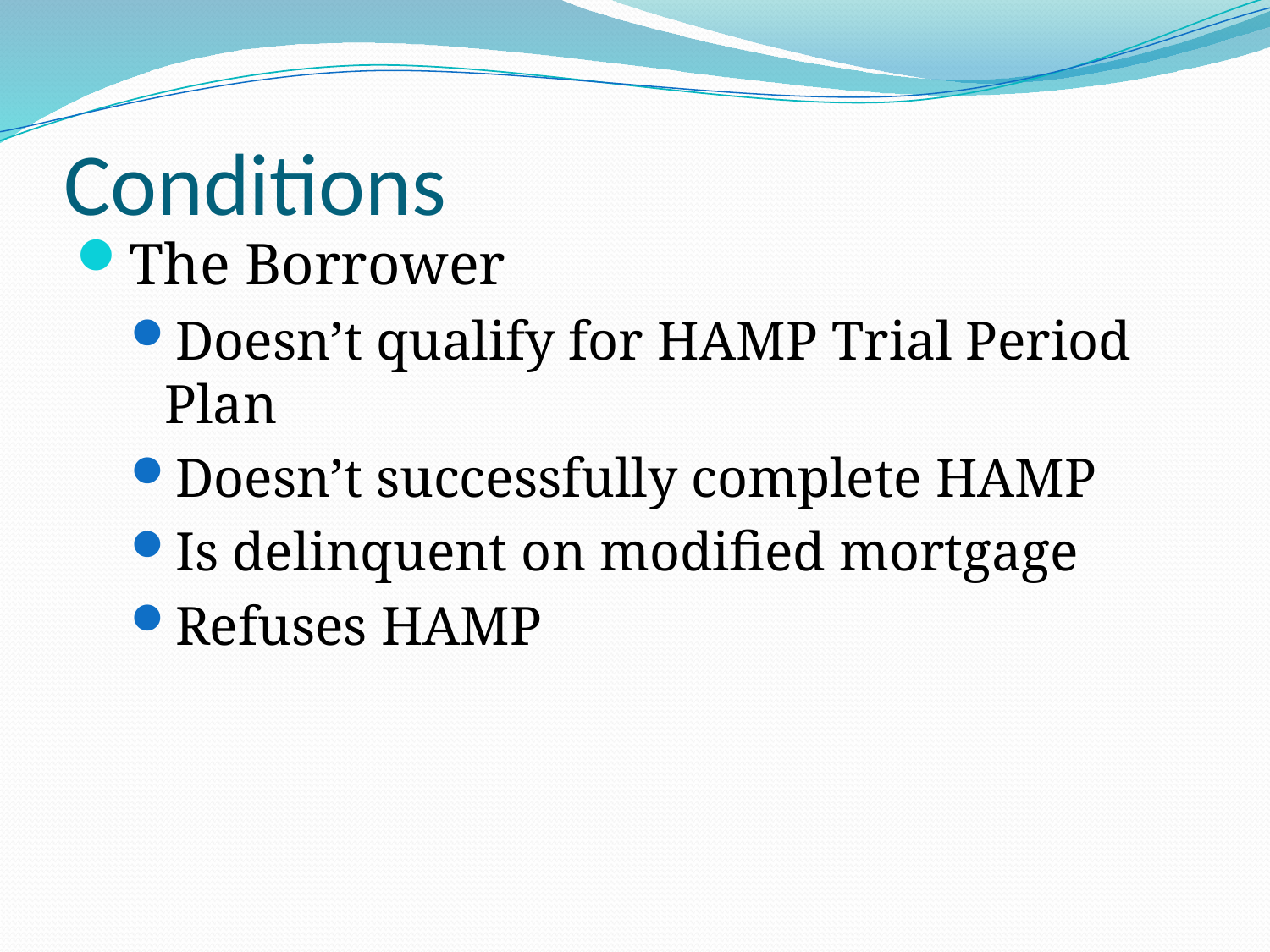

# Conditions
The Borrower
Doesn’t qualify for HAMP Trial Period Plan
Doesn’t successfully complete HAMP
Is delinquent on modified mortgage
Refuses HAMP